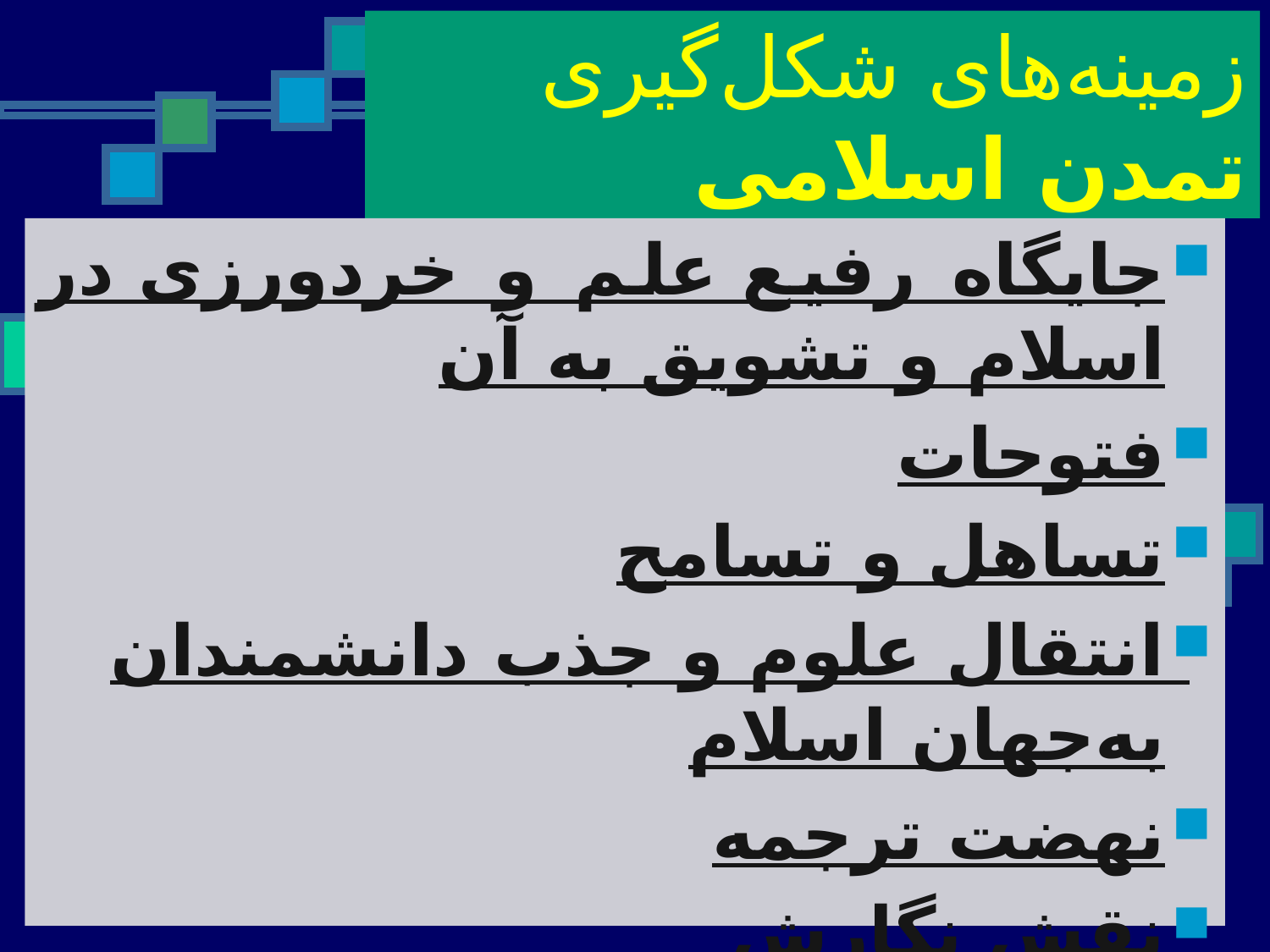

# زمینه‌های شکل‌گیری تمدن اسلامی
جایگاه رفیع علم و خردورزی در اسلام و تشویق به آن
فتوحات
تساهل و تسامح
انتقال علوم و جذب دانشمندان به‌جهان اسلام
نهضت ترجمه
نقش نگارش
شکلگیری مراکز علمی و نهادهای آموزشی